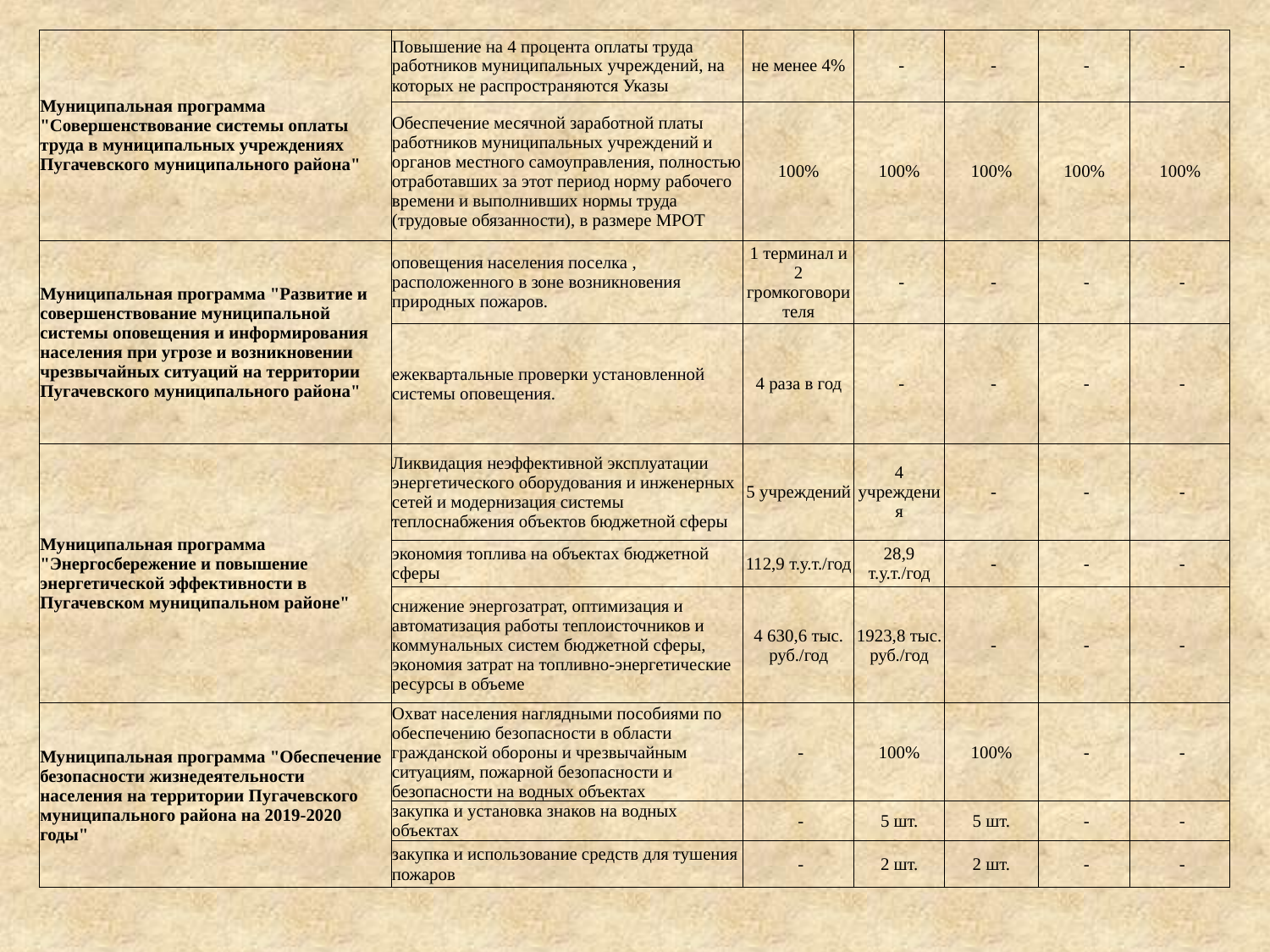

| Муниципальная программа "Совершенствование системы оплаты труда в муниципальных учреждениях Пугачевского муниципального района" | Повышение на 4 процента оплаты труда работников муниципальных учреждений, на которых не распространяются Указы | не менее 4% | - | - | - | - |
| --- | --- | --- | --- | --- | --- | --- |
|  | Обеспечение месячной заработной платы работников муниципальных учреждений и органов местного самоуправления, полностью отработавших за этот период норму рабочего времени и выполнивших нормы труда (трудовые обязанности), в размере МРОТ | 100% | 100% | 100% | 100% | 100% |
| Муниципальная программа "Развитие и совершенствование муниципальной системы оповещения и информирования населения при угрозе и возникновении чрезвычайных ситуаций на территории Пугачевского муниципального района" | оповещения населения поселка , расположенного в зоне возникновения природных пожаров. | 1 терминал и 2 громкоговорителя | - | - | - | - |
|  | ежеквартальные проверки установленной системы оповещения. | 4 раза в год | - | - | - | - |
| Муниципальная программа "Энергосбережение и повышение энергетической эффективности в Пугачевском муниципальном районе" | Ликвидация неэффективной эксплуатации энергетического оборудования и инженерных сетей и модернизация системы теплоснабжения объектов бюджетной сферы | 5 учреждений | 4 учреждения | - | - | - |
|  | экономия топлива на объектах бюджетной сферы | 112,9 т.у.т./год | 28,9 т.у.т./год | - | - | - |
|  | снижение энергозатрат, оптимизация и автоматизация работы теплоисточников и коммунальных систем бюджетной сферы, экономия затрат на топливно-энергетические ресурсы в объеме | 4 630,6 тыс. руб./год | 1923,8 тыс. руб./год | - | - | - |
| Муниципальная программа "Обеспечение безопасности жизнедеятельности населения на территории Пугачевского муниципального района на 2019-2020 годы" | Охват населения наглядными пособиями по обеспечению безопасности в области гражданской обороны и чрезвычайным ситуациям, пожарной безопасности и безопасности на водных объектах | - | 100% | 100% | - | - |
|  | закупка и установка знаков на водных объектах | - | 5 шт. | 5 шт. | - | - |
|  | закупка и использование средств для тушения пожаров | - | 2 шт. | 2 шт. | - | - |